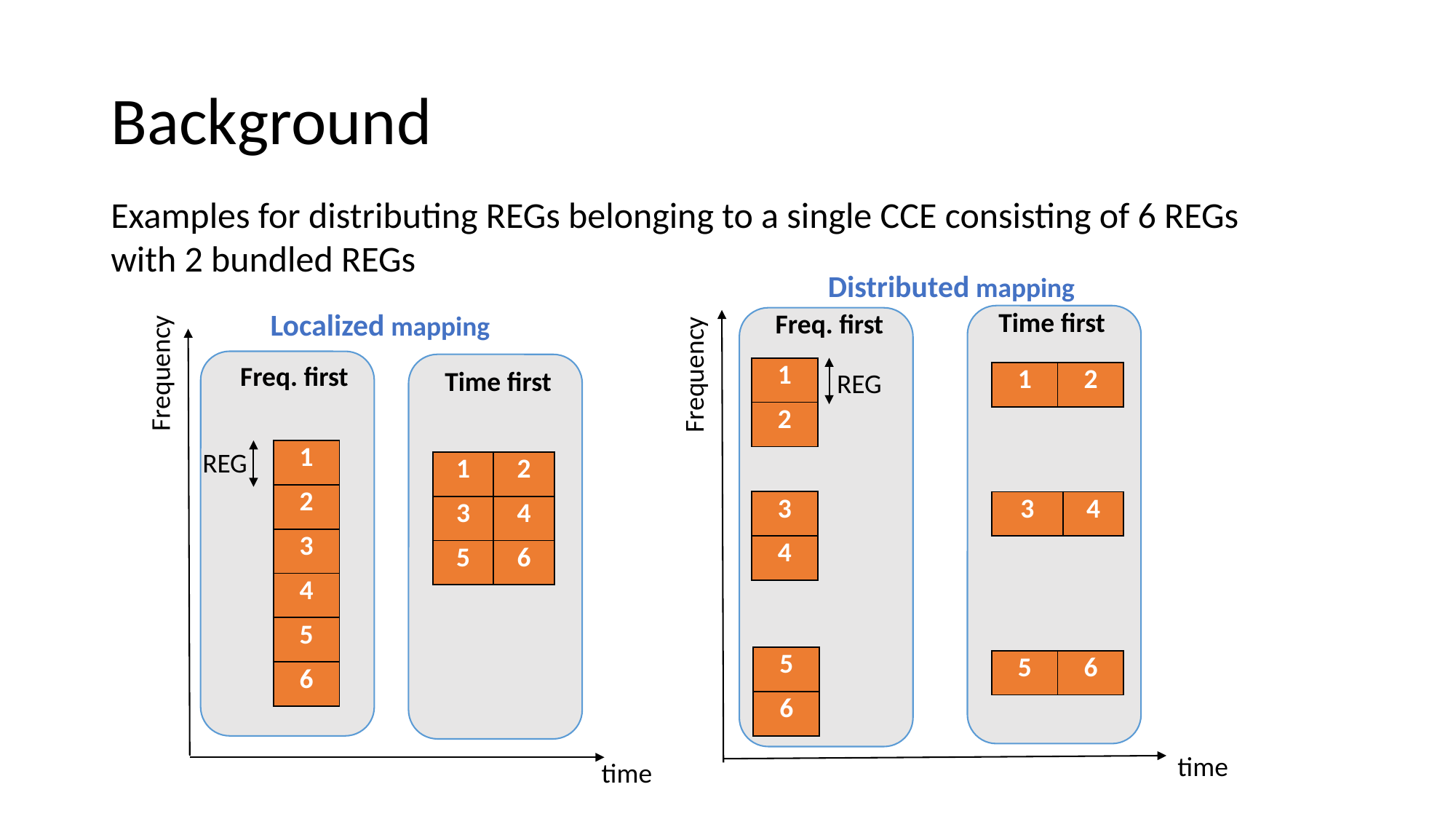

# Background
Examples for distributing REGs belonging to a single CCE consisting of 6 REGs with 2 bundled REGs
Distributed mapping
Time first
Localized mapping
Freq. first

Frequency
Frequency

Freq. first

| 1 |
| --- |
| 2 |
Time first
REG
| 1 | 2 |
| --- | --- |
REG
| 1 |
| --- |
| 2 |
| 3 |
| 4 |
| 5 |
| 6 |
| 1 | 2 |
| --- | --- |
| 3 | 4 |
| 5 | 6 |
| 3 |
| --- |
| 4 |
| 3 | 4 |
| --- | --- |
| 5 |
| --- |
| 6 |
| 5 | 6 |
| --- | --- |
time
time